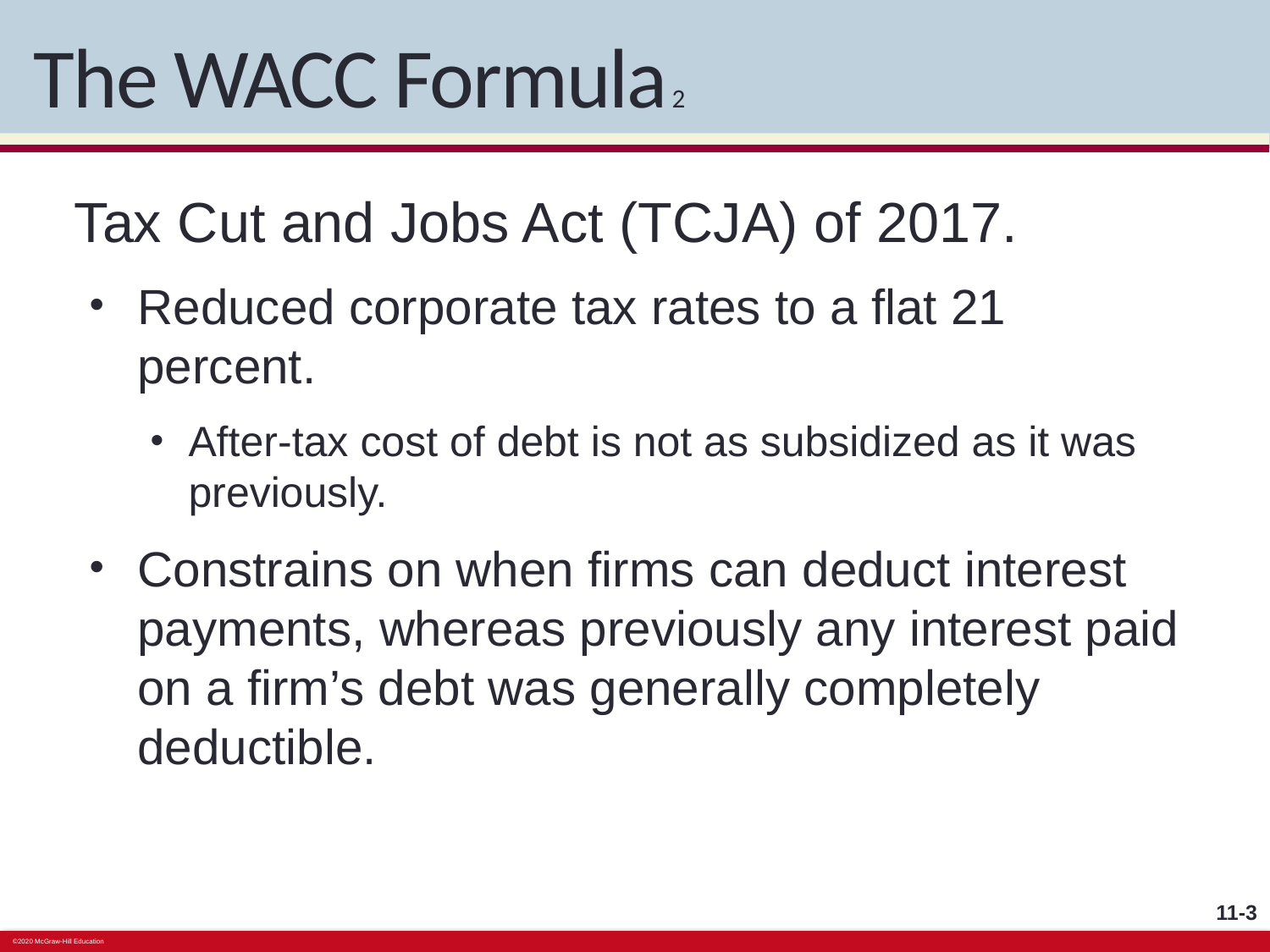

# The WACC Formula 2
Tax Cut and Jobs Act (TCJA) of 2017.
Reduced corporate tax rates to a flat 21 percent.
After-tax cost of debt is not as subsidized as it was previously.
Constrains on when firms can deduct interest payments, whereas previously any interest paid on a firm’s debt was generally completely deductible.